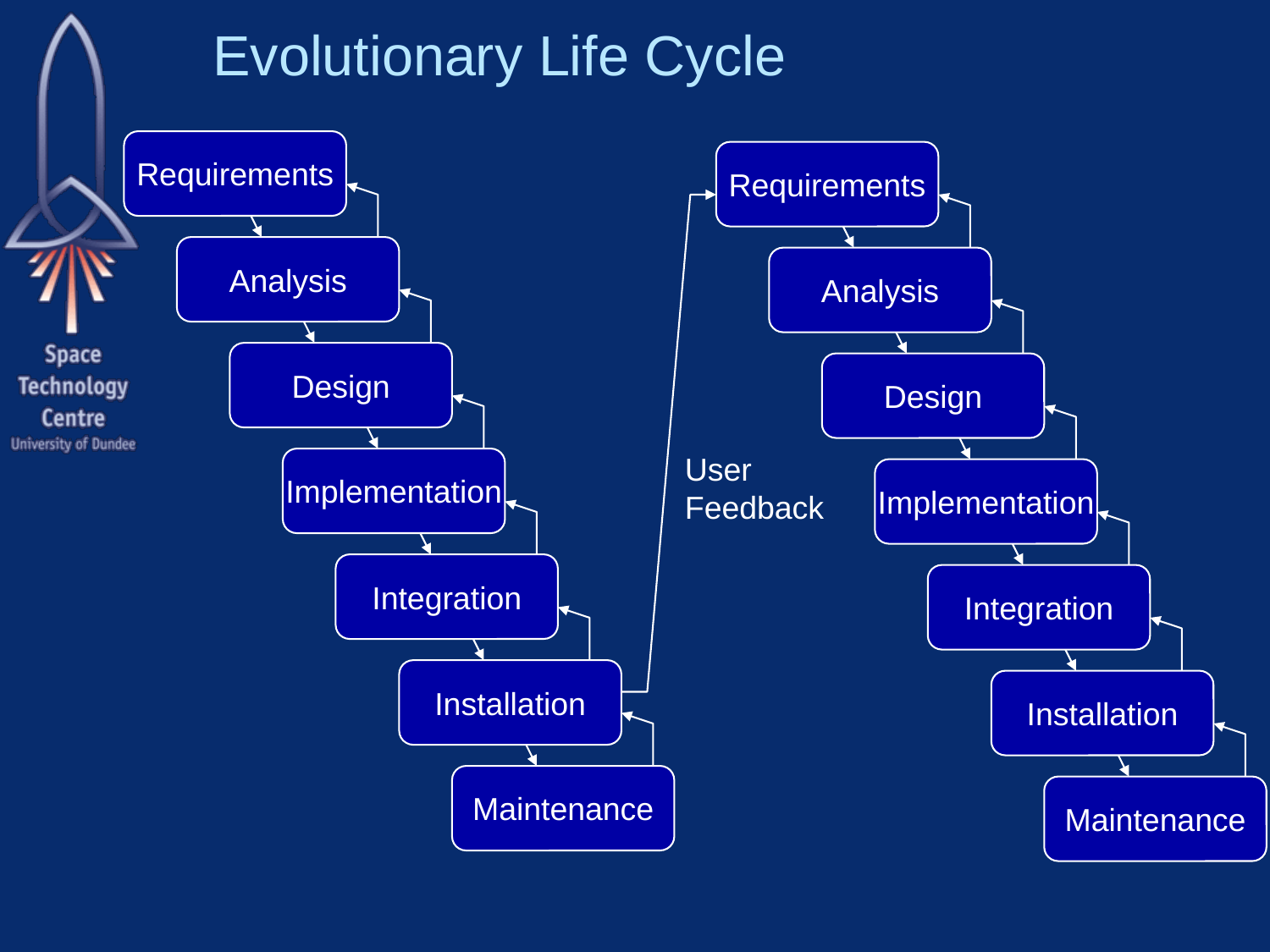

# Evolutionary Life Cycle
Requirements
Requirements

Analysis
Analysis

Design
Design

User
Feedback
Implementation
Implementation

Integration
Integration

Installation
Installation

Maintenance
Maintenance